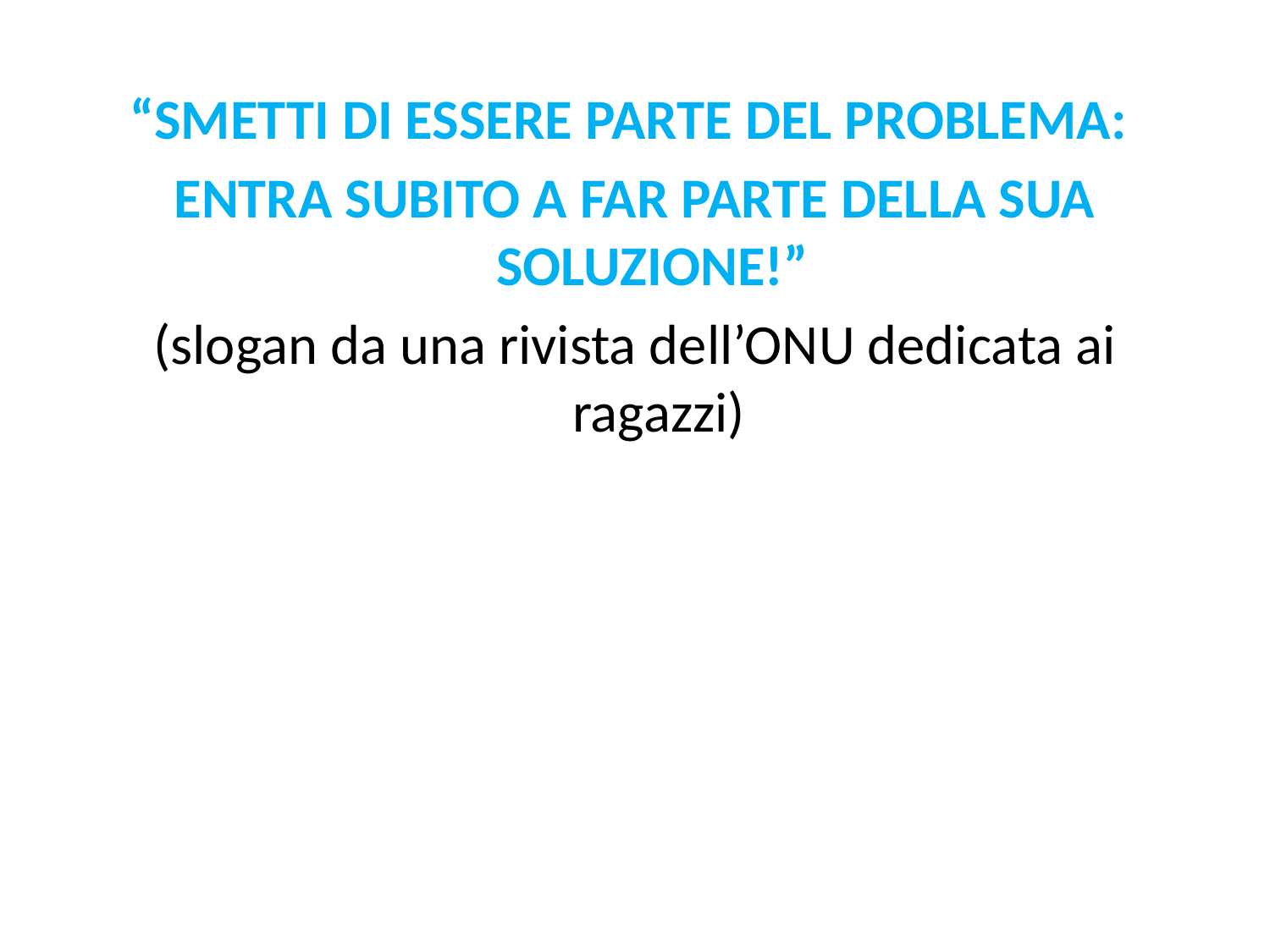

“SMETTI DI ESSERE PARTE DEL PROBLEMA:
ENTRA SUBITO A FAR PARTE DELLA SUA SOLUZIONE!”
(slogan da una rivista dell’ONU dedicata ai ragazzi)